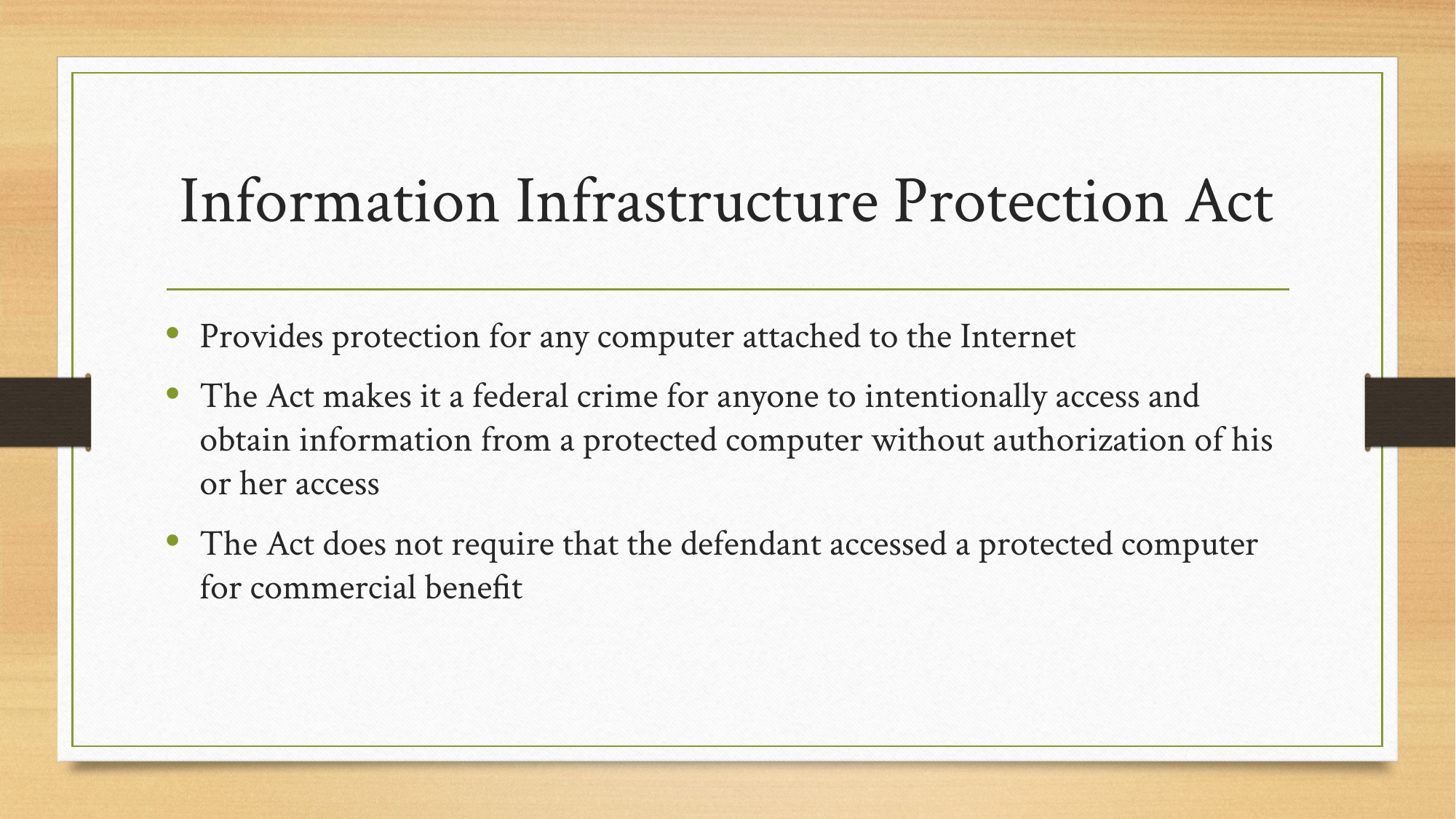

# Information Infrastructure Protection Act
Provides protection for any computer attached to the Internet
The Act makes it a federal crime for anyone to intentionally access and obtain information from a protected computer without authorization of his or her access
The Act does not require that the defendant accessed a protected computer for commercial benefit